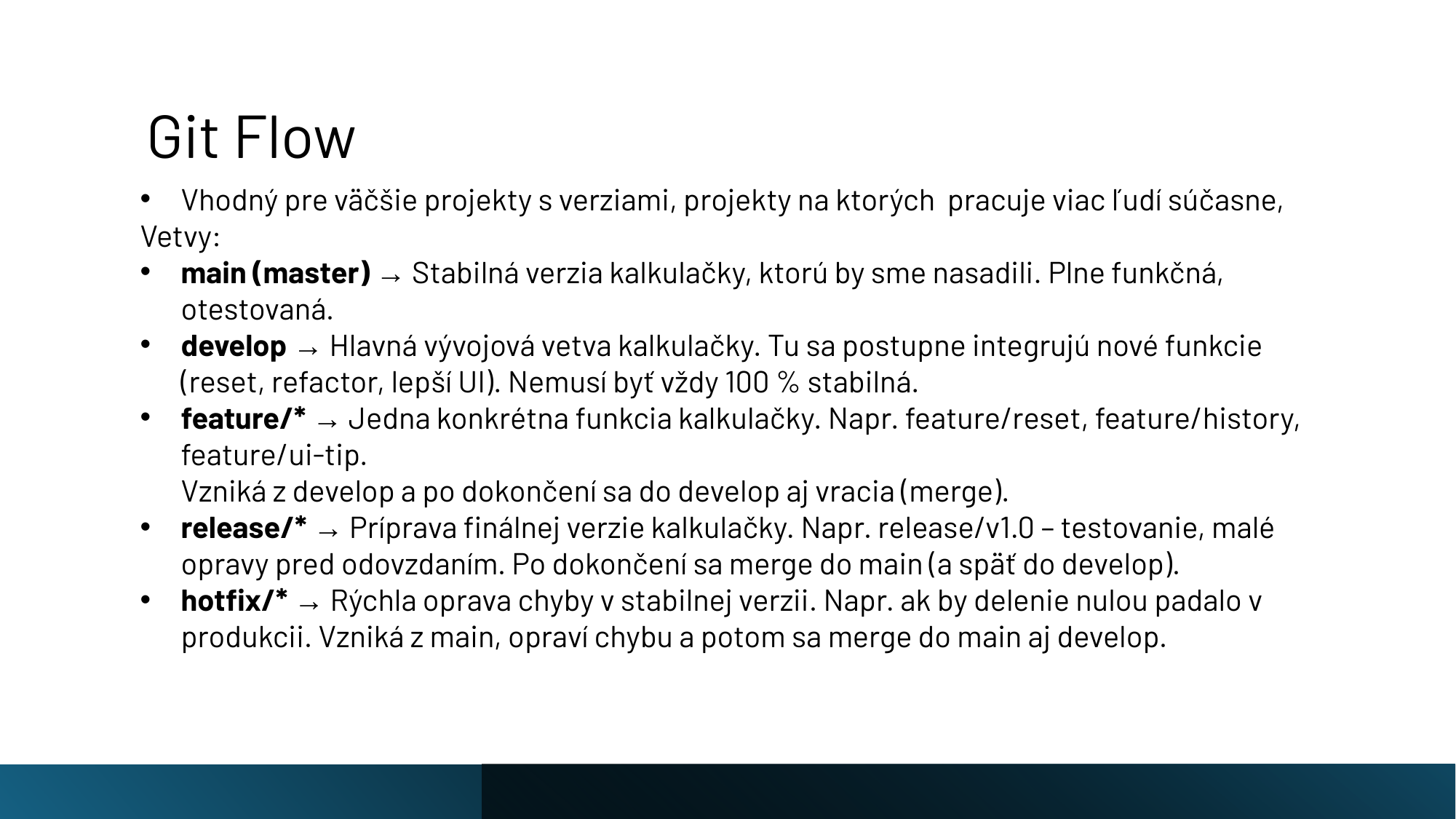

# Git Flow
Vhodný pre väčšie projekty s verziami, projekty na ktorých  pracuje viac ľudí súčasne,
Vetvy:
main (master) → Stabilná verzia kalkulačky, ktorú by sme nasadili. Plne funkčná, otestovaná.
develop → Hlavná vývojová vetva kalkulačky. Tu sa postupne integrujú nové funkcie (reset, refactor, lepší UI). Nemusí byť vždy 100 % stabilná.
feature/* → Jedna konkrétna funkcia kalkulačky. Napr. feature/reset, feature/history, feature/ui-tip.
Vzniká z develop a po dokončení sa do develop aj vracia (merge).
release/* → Príprava finálnej verzie kalkulačky. Napr. release/v1.0 – testovanie, malé opravy pred odovzdaním. Po dokončení sa merge do main (a späť do develop).
hotfix/* → Rýchla oprava chyby v stabilnej verzii. Napr. ak by delenie nulou padalo v produkcii. Vzniká z main, opraví chybu a potom sa merge do main aj develop.